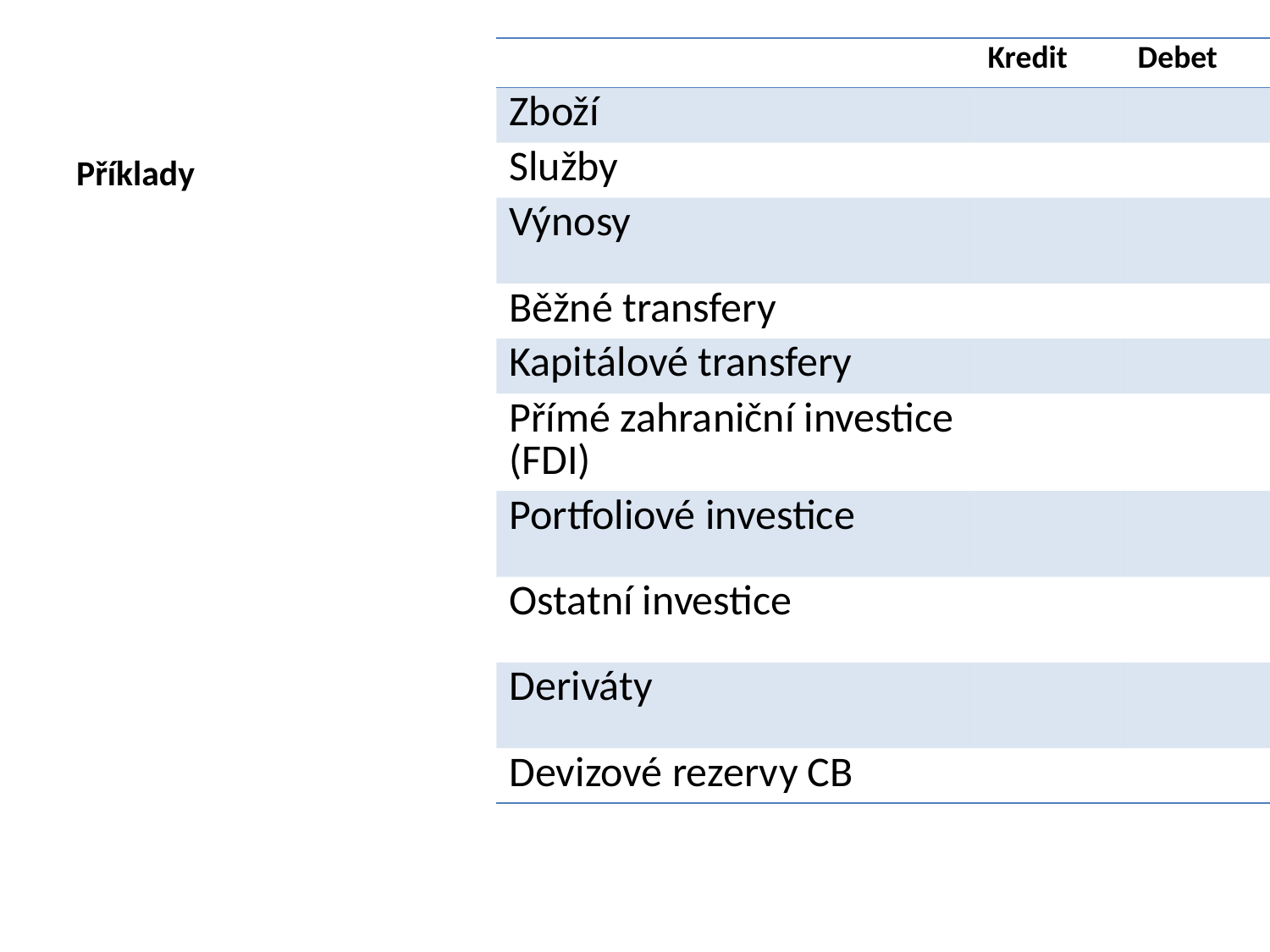

# Příklady
|  | Kredit | Debet |
| --- | --- | --- |
| Zboží |  |  |
| Služby |  |  |
| Výnosy |  |  |
| Běžné transfery |  |  |
| Kapitálové transfery |  |  |
| Přímé zahraniční investice (FDI) |  |  |
| Portfoliové investice |  |  |
| Ostatní investice |  |  |
| Deriváty |  |  |
| Devizové rezervy CB |  |  |